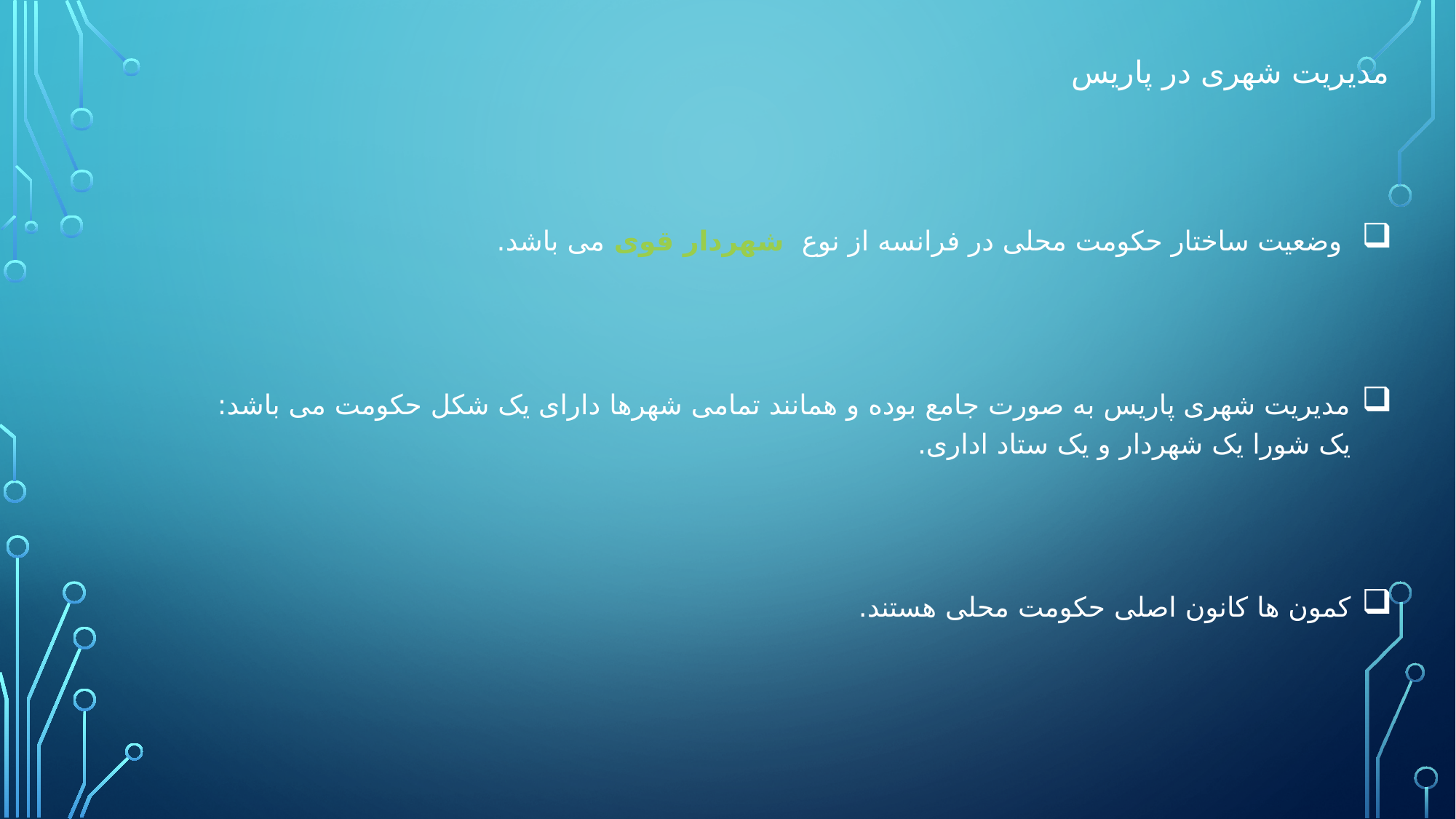

# مدیریت شهری در پاریس

 وضعیت ساختار حکومت محلی در فرانسه از نوع  شهردار قوی می باشد.

مدیریت شهری پاریس به صورت جامع بوده و همانند تمامی شهرها دارای یک شکل حکومت می باشد: یک شورا یک شهردار و یک ستاد اداری.

کمون ها کانون اصلی حکومت محلی هستند.